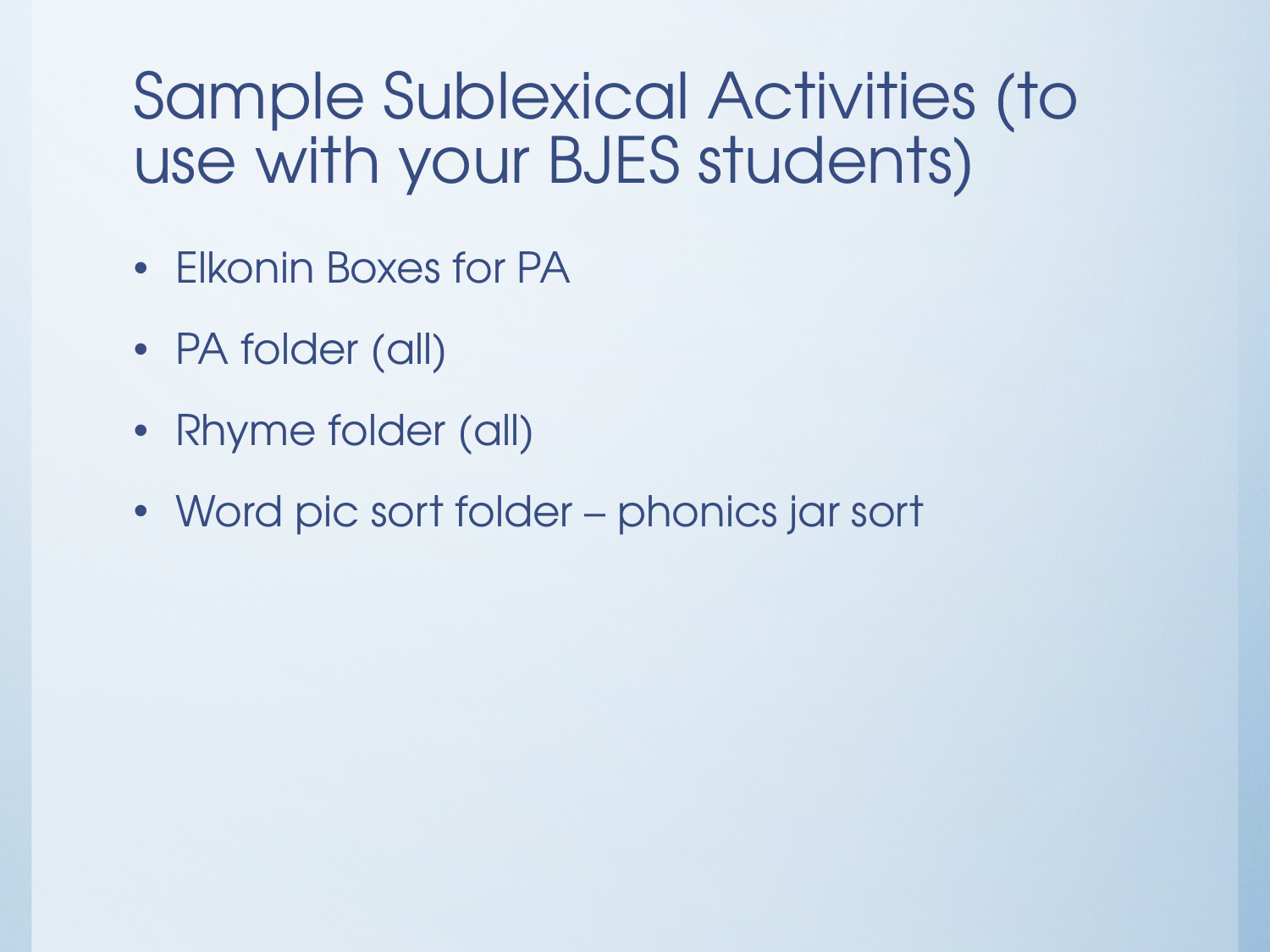

# Sample Sublexical Activities (to use with your BJES students)
Elkonin Boxes for PA
PA folder (all)
Rhyme folder (all)
Word pic sort folder – phonics jar sort